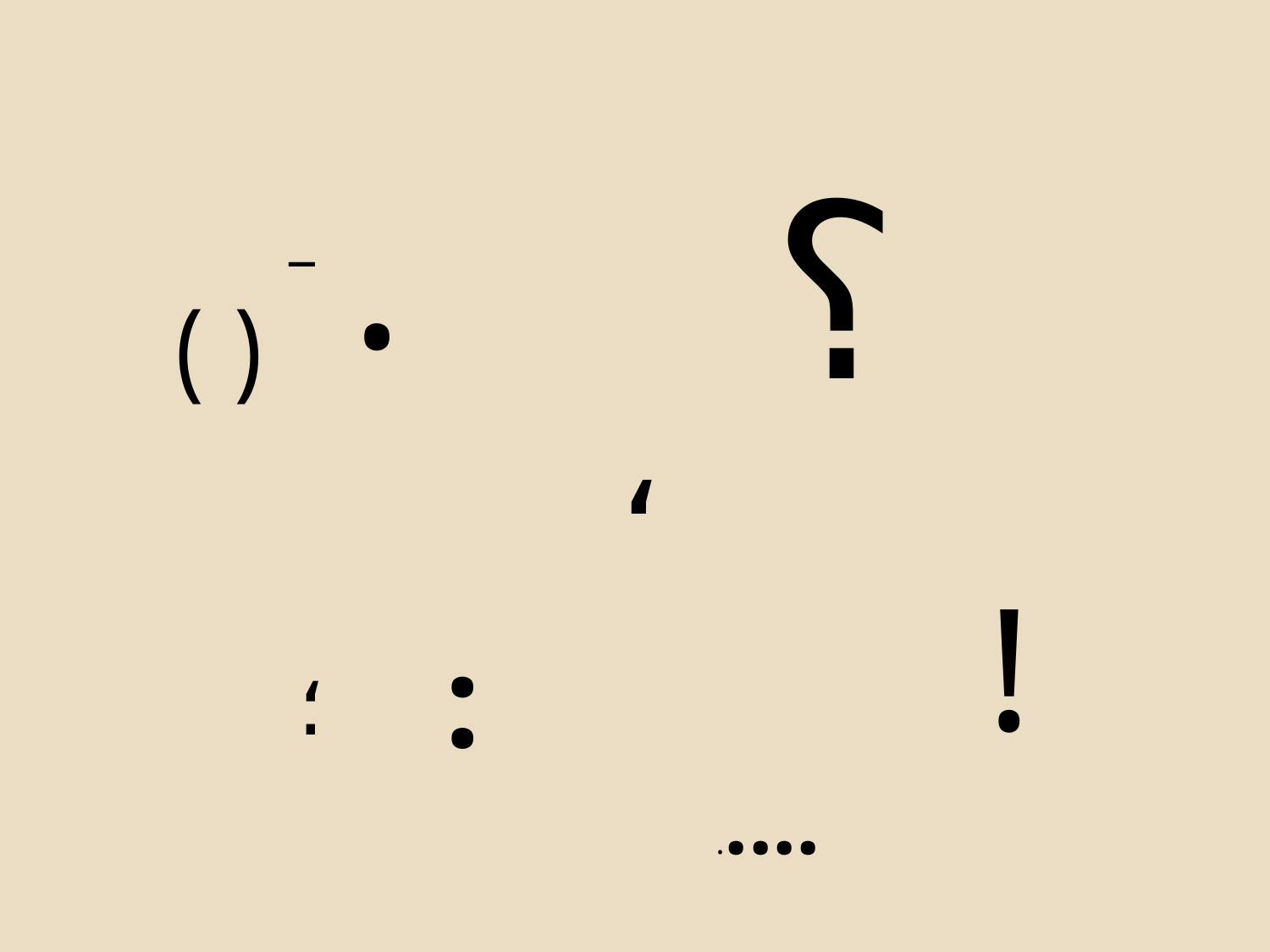

؟
.

_
( )
،
!
:
؛
.....